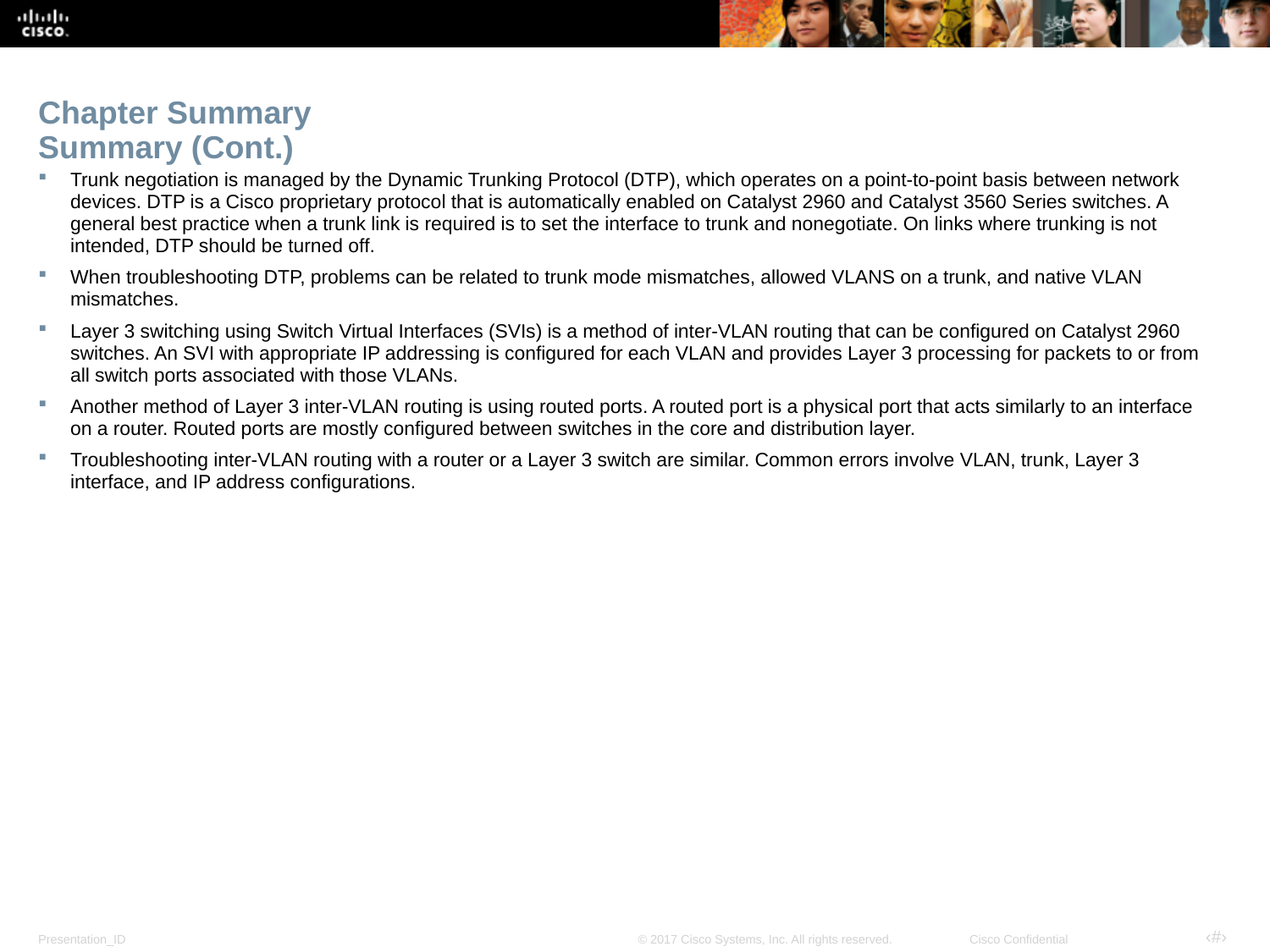

# Chapter Summary Summary (Cont.)
Trunk negotiation is managed by the Dynamic Trunking Protocol (DTP), which operates on a point-to-point basis between network devices. DTP is a Cisco proprietary protocol that is automatically enabled on Catalyst 2960 and Catalyst 3560 Series switches. A general best practice when a trunk link is required is to set the interface to trunk and nonegotiate. On links where trunking is not intended, DTP should be turned off.
When troubleshooting DTP, problems can be related to trunk mode mismatches, allowed VLANS on a trunk, and native VLAN mismatches.
Layer 3 switching using Switch Virtual Interfaces (SVIs) is a method of inter-VLAN routing that can be configured on Catalyst 2960 switches. An SVI with appropriate IP addressing is configured for each VLAN and provides Layer 3 processing for packets to or from all switch ports associated with those VLANs.
Another method of Layer 3 inter-VLAN routing is using routed ports. A routed port is a physical port that acts similarly to an interface on a router. Routed ports are mostly configured between switches in the core and distribution layer.
Troubleshooting inter-VLAN routing with a router or a Layer 3 switch are similar. Common errors involve VLAN, trunk, Layer 3 interface, and IP address configurations.